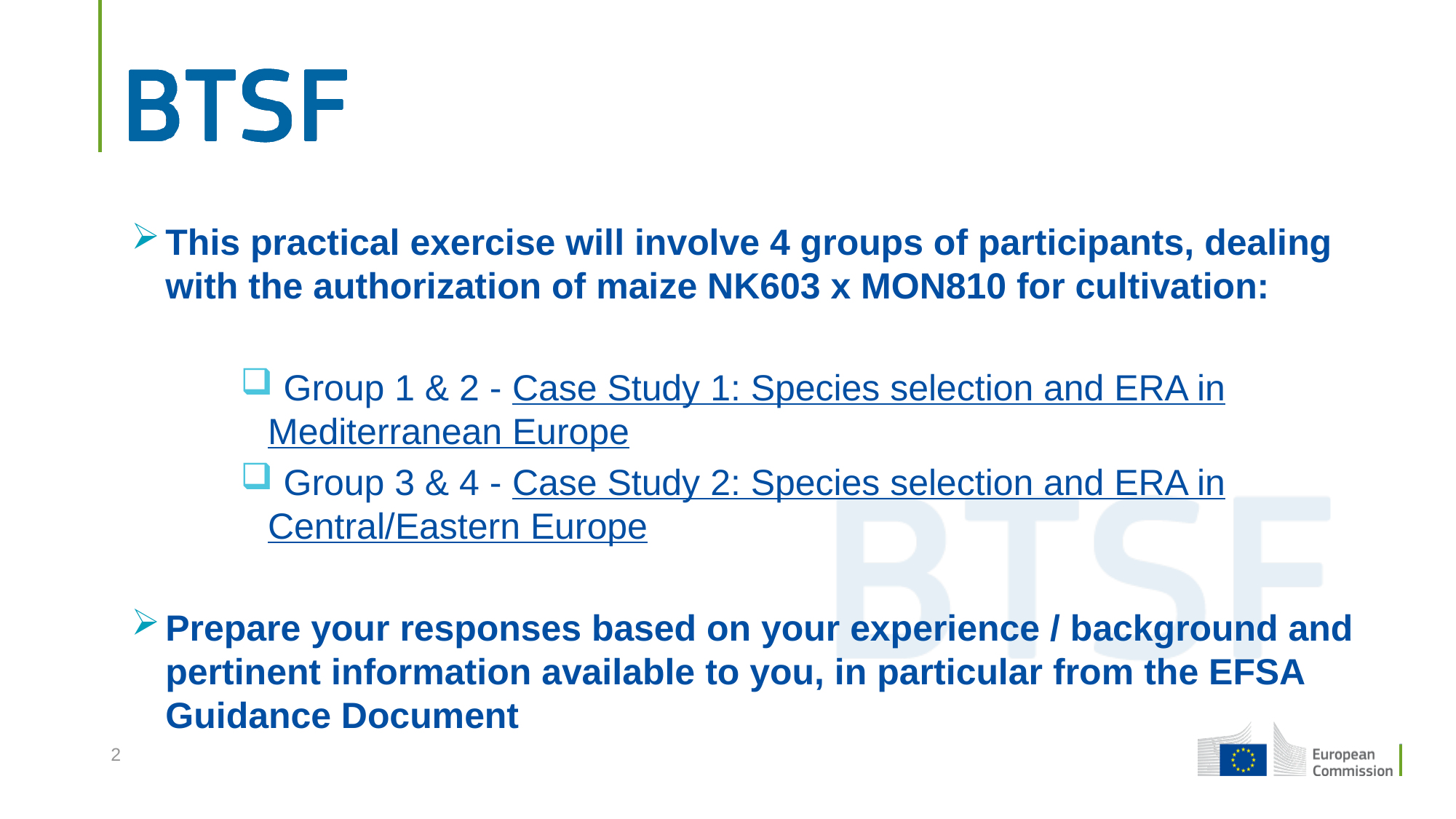

This practical exercise will involve 4 groups of participants, dealing with the authorization of maize NK603 x MON810 for cultivation:

 Group 1 & 2 - Case Study 1: Species selection and ERA in Mediterranean Europe
 Group 3 & 4 - Case Study 2: Species selection and ERA in Central/Eastern Europe

Prepare your responses based on your experience / background and pertinent information available to you, in particular from the EFSA Guidance Document

2